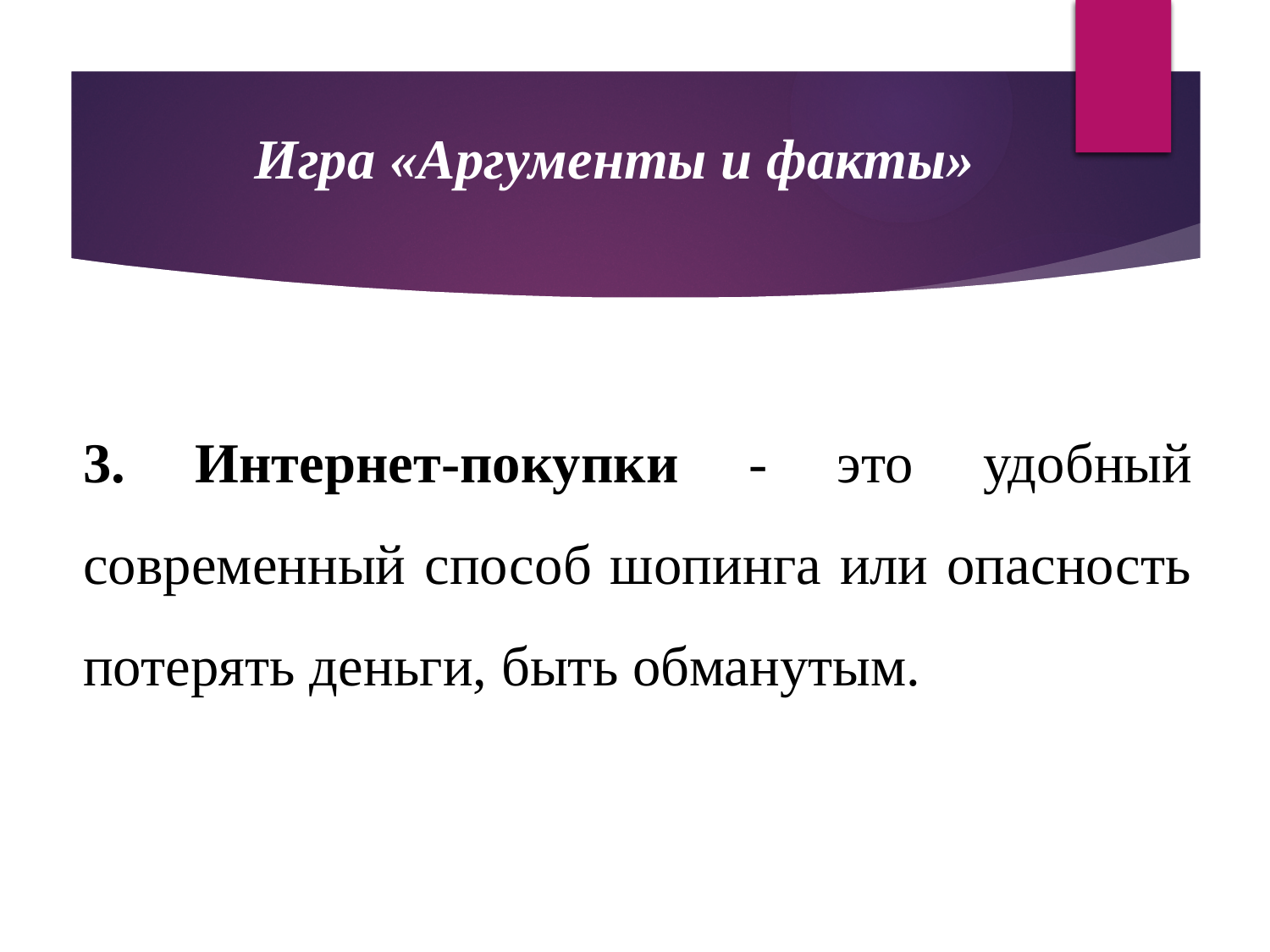

Игра «Аргументы и факты»

3. Интернет-покупки - это удобный современный способ шопинга или опасность потерять деньги, быть обманутым.